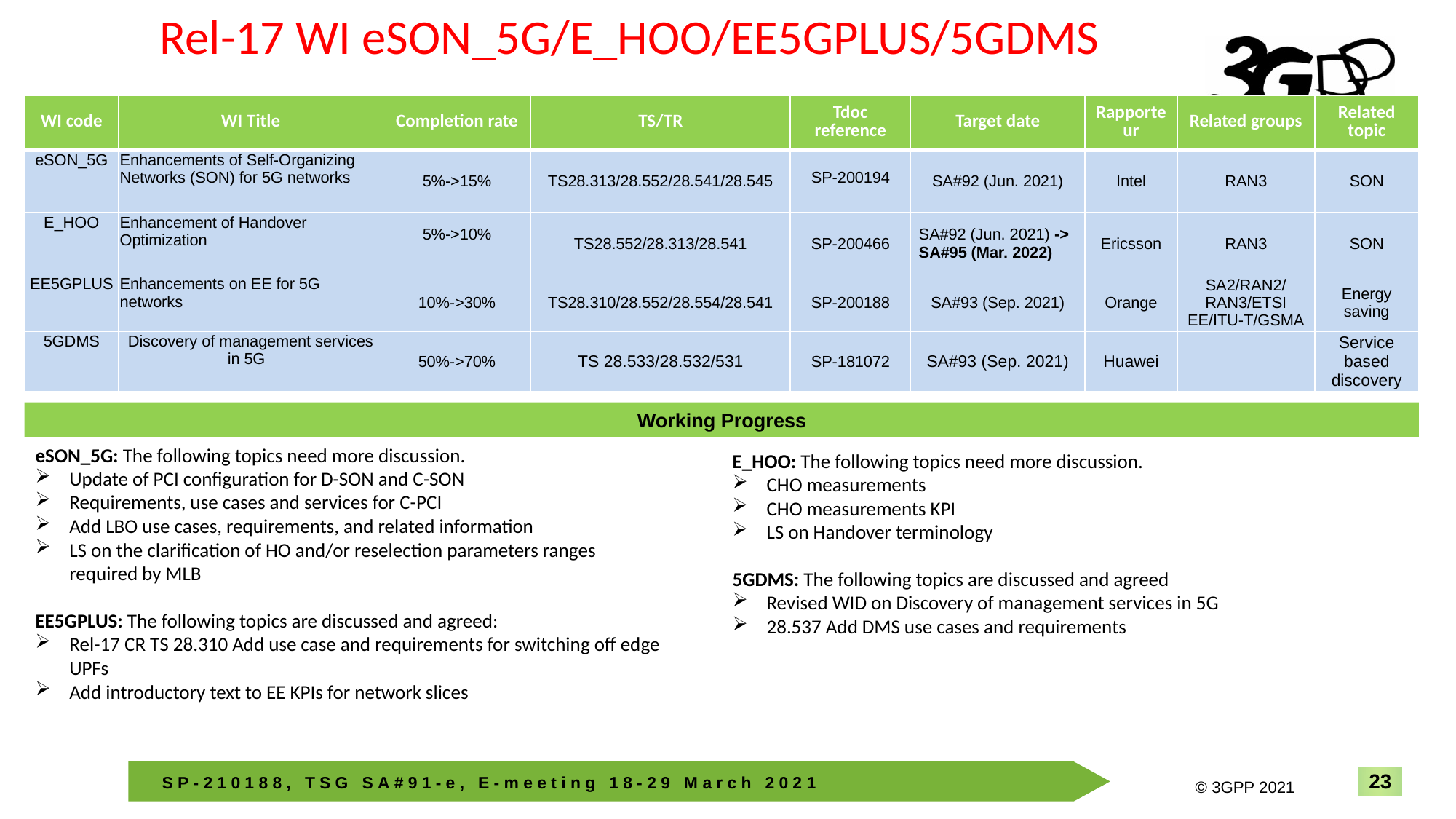

Rel-17 WI eSON_5G/E_HOO/EE5GPLUS/5GDMS
| WI code | WI Title | Completion rate | TS/TR | Tdoc reference | Target date | Rapporteur | Related groups | Related topic |
| --- | --- | --- | --- | --- | --- | --- | --- | --- |
| eSON\_5G | Enhancements of Self-Organizing Networks (SON) for 5G networks | 5%->15% | TS28.313/28.552/28.541/28.545 | SP-200194 | SA#92 (Jun. 2021) | Intel | RAN3 | SON |
| E\_HOO | Enhancement of Handover Optimization | 5%->10% | TS28.552/28.313/28.541 | SP-200466 | SA#92 (Jun. 2021) -> SA#95 (Mar. 2022) | Ericsson | RAN3 | SON |
| EE5GPLUS | Enhancements on EE for 5G networks | 10%->30% | TS28.310/28.552/28.554/28.541 | SP-200188 | SA#93 (Sep. 2021) | Orange | SA2/RAN2/RAN3/ETSI EE/ITU-T/GSMA | Energy saving |
| 5GDMS | Discovery of management services in 5G | 50%->70% | TS 28.533/28.532/531 | SP-181072 | SA#93 (Sep. 2021) | Huawei |  | Service based discovery |
Working Progress
eSON_5G: The following topics need more discussion.
Update of PCI configuration for D-SON and C-SON
Requirements, use cases and services for C-PCI
Add LBO use cases, requirements, and related information
LS on the clarification of HO and/or reselection parameters ranges required by MLB

EE5GPLUS: The following topics are discussed and agreed:
Rel-17 CR TS 28.310 Add use case and requirements for switching off edge UPFs
Add introductory text to EE KPIs for network slices
E_HOO: The following topics need more discussion.
CHO measurements
CHO measurements KPI
LS on Handover terminology

5GDMS: The following topics are discussed and agreed
Revised WID on Discovery of management services in 5G
28.537 Add DMS use cases and requirements